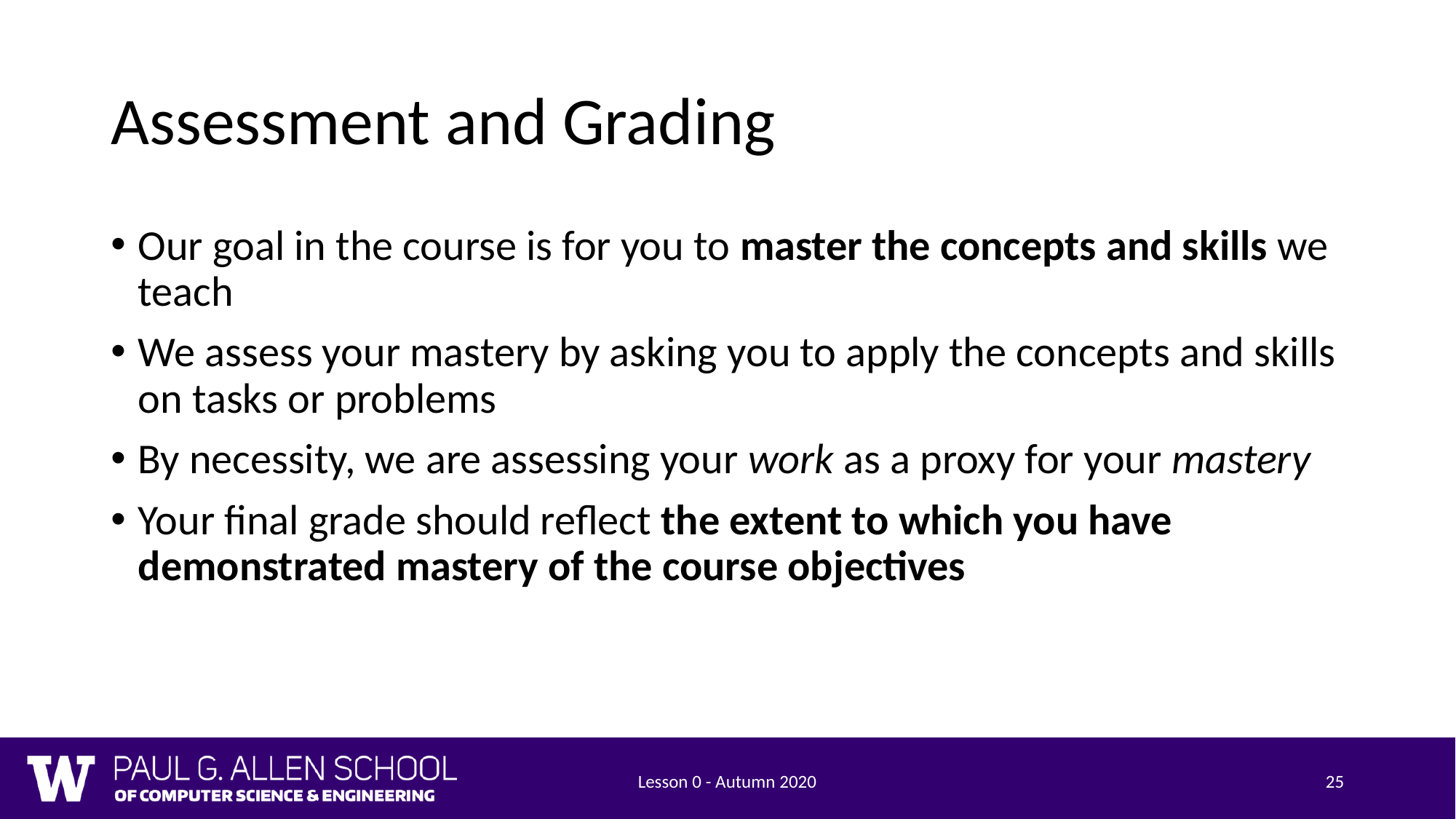

# Assessment and Grading
Our goal in the course is for you to master the concepts and skills we teach
We assess your mastery by asking you to apply the concepts and skills on tasks or problems
By necessity, we are assessing your work as a proxy for your mastery
Your final grade should reflect the extent to which you have demonstrated mastery of the course objectives
Lesson 0 - Autumn 2020
25